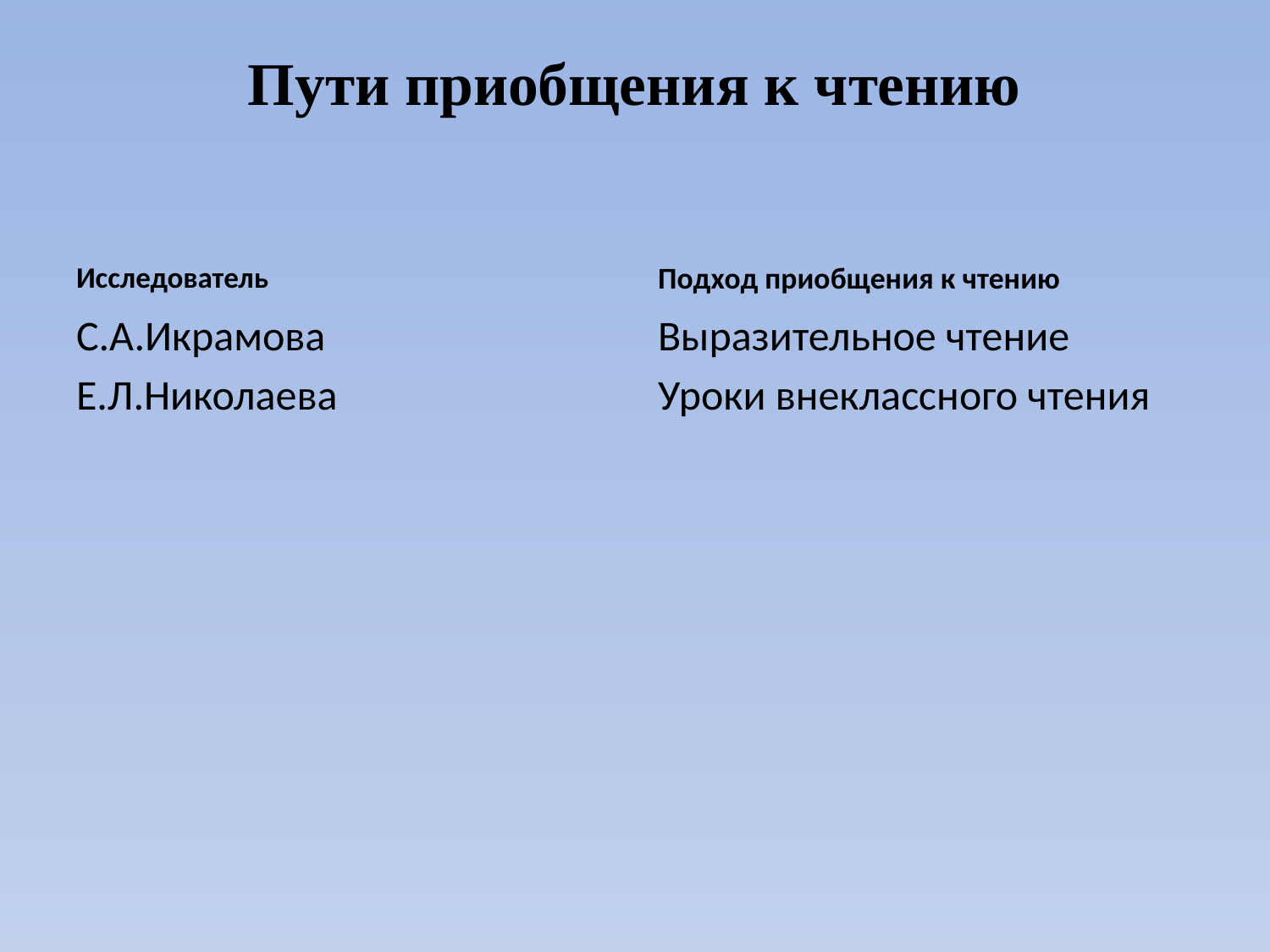

# Пути приобщения к чтению

Подход приобщения к чтению

Исследователь

С.А.Икрамова
Е.Л.Николаева

Выразительное чтение
Уроки внеклассного чтения